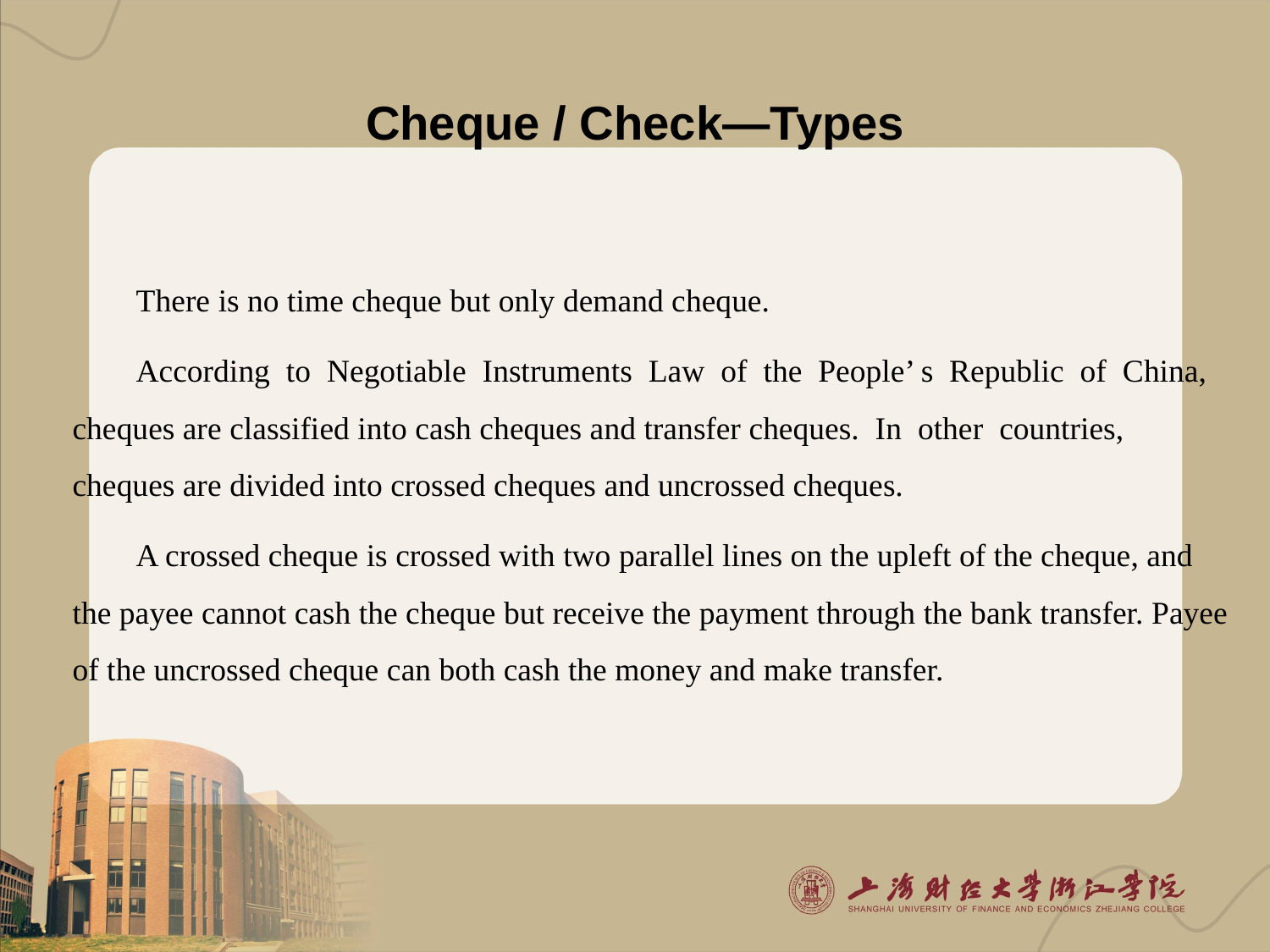

# Cheque / Check—Types
There is no time cheque but only demand cheque.
According  to  Negotiable  Instruments  Law  of  the  People’ s  Republic  of  China, cheques are classified into cash cheques and transfer cheques.  In  other  countries, cheques are divided into crossed cheques and uncrossed cheques.
A crossed cheque is crossed with two parallel lines on the upleft of the cheque, and the payee cannot cash the cheque but receive the payment through the bank transfer. Payee of the uncrossed cheque can both cash the money and make transfer.